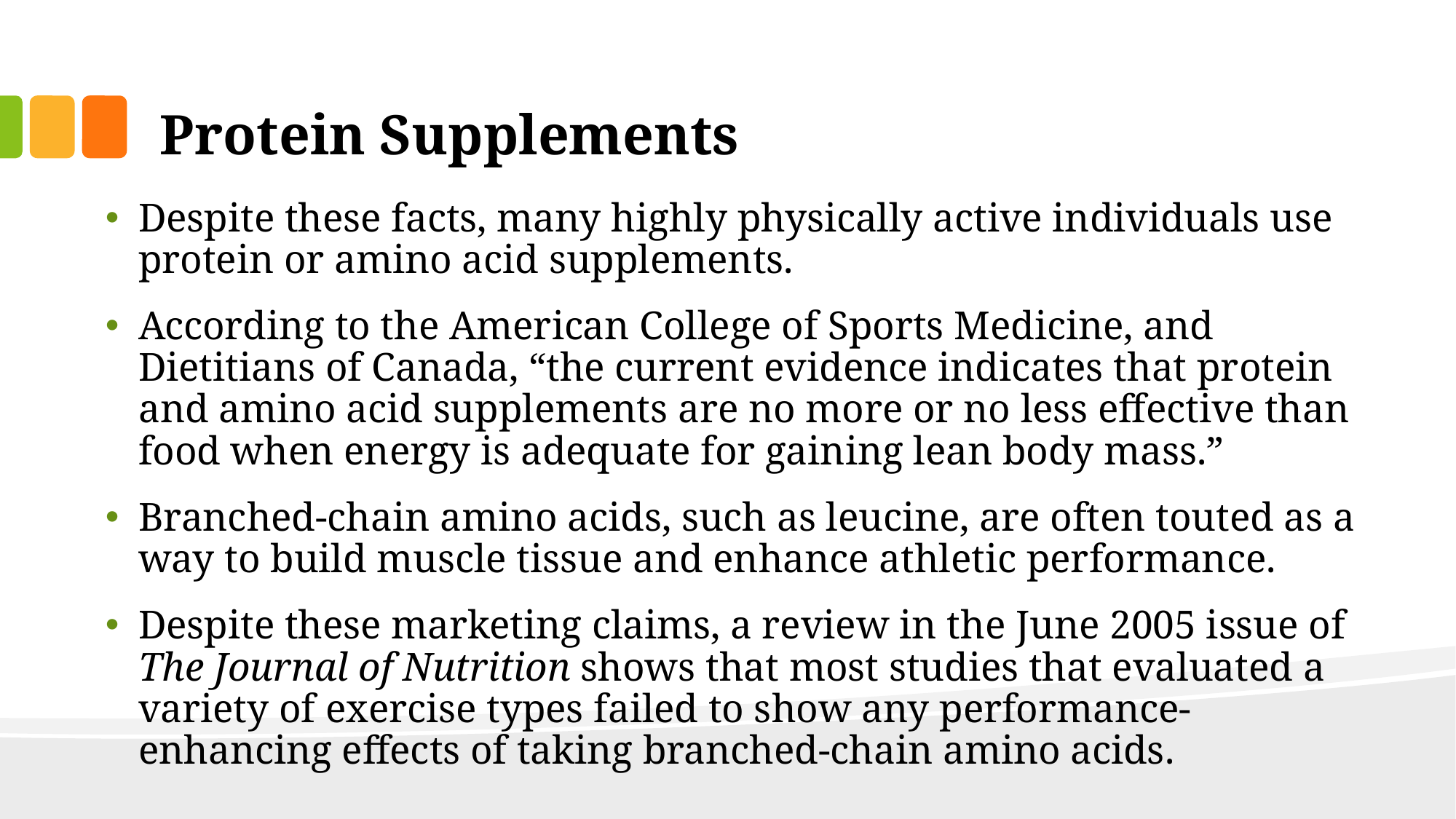

# Protein Supplements
Despite these facts, many highly physically active individuals use protein or amino acid supplements.
According to the American College of Sports Medicine, and Dietitians of Canada, “the current evidence indicates that protein and amino acid supplements are no more or no less effective than food when energy is adequate for gaining lean body mass.”
Branched-chain amino acids, such as leucine, are often touted as a way to build muscle tissue and enhance athletic performance.
Despite these marketing claims, a review in the June 2005 issue of The Journal of Nutrition shows that most studies that evaluated a variety of exercise types failed to show any performance-enhancing effects of taking branched-chain amino acids.